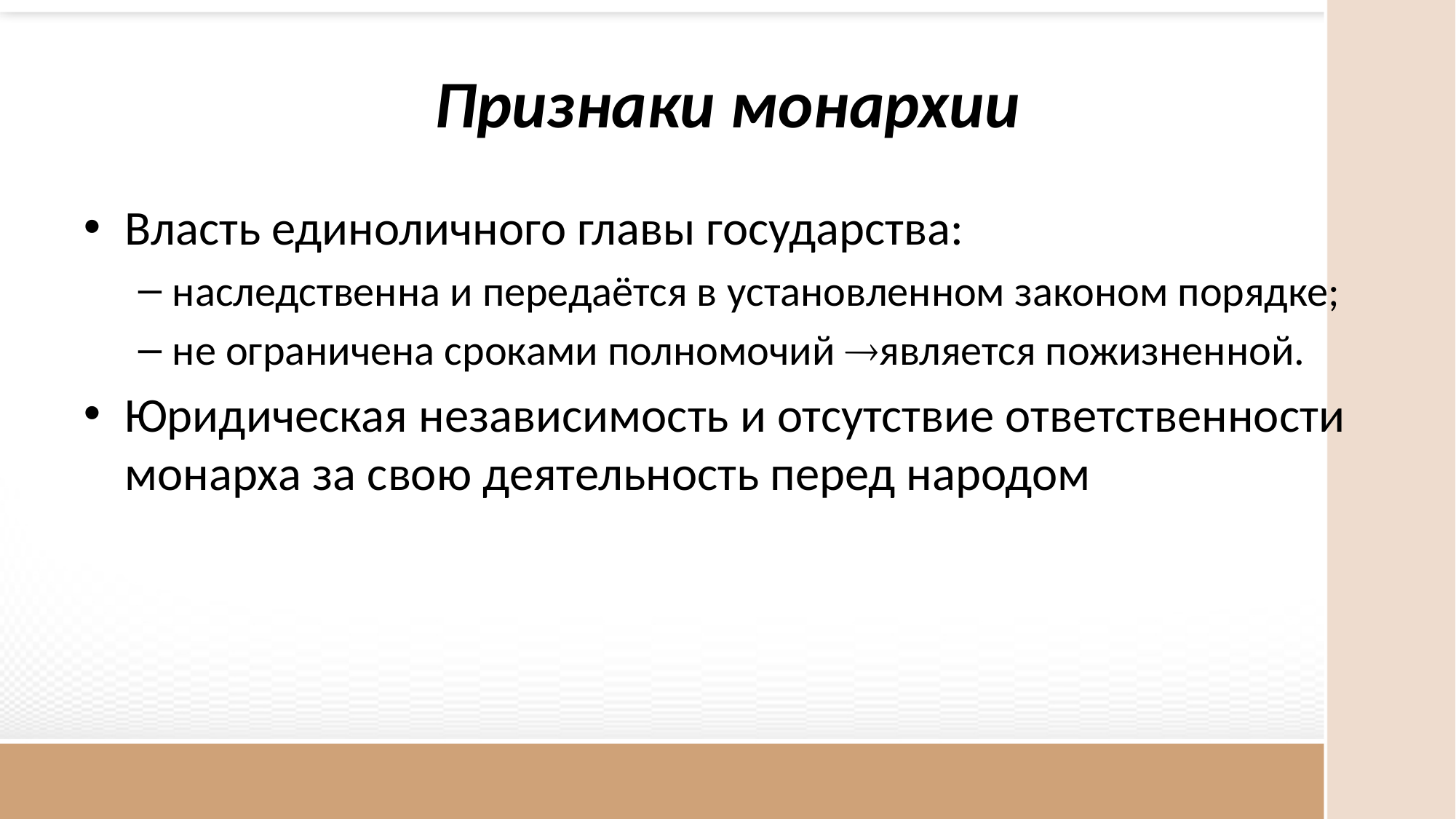

# Признаки монархии
Власть единоличного главы государства:
наследственна и передаётся в установленном законом порядке;
не ограничена сроками полномочий →является пожизненной.
Юридическая независимость и отсутствие ответственности монарха за свою деятельность перед народом